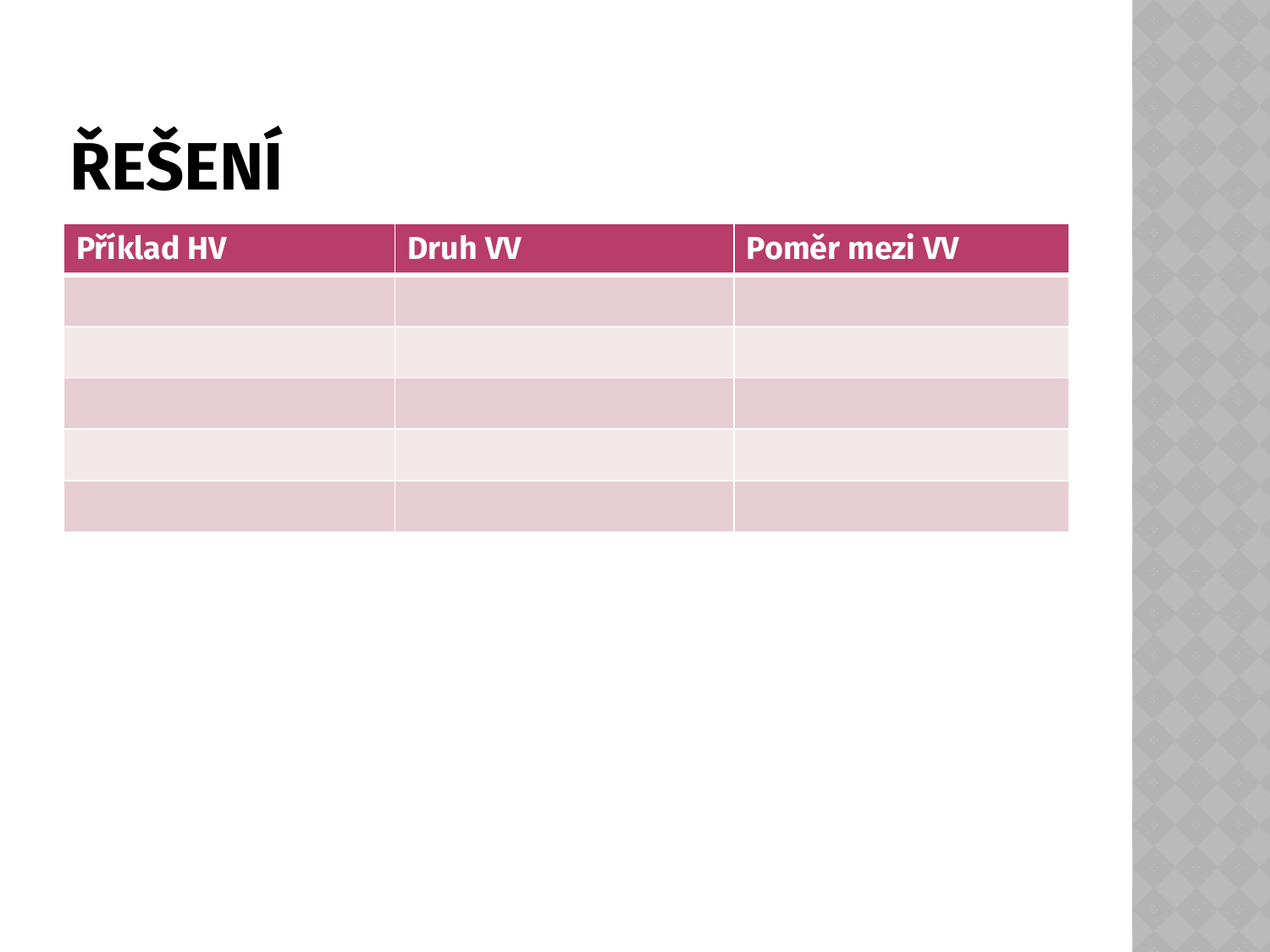

# řešení
| Příklad HV | Druh VV | Poměr mezi VV |
| --- | --- | --- |
|  |  |  |
|  |  |  |
|  |  |  |
|  |  |  |
|  |  |  |